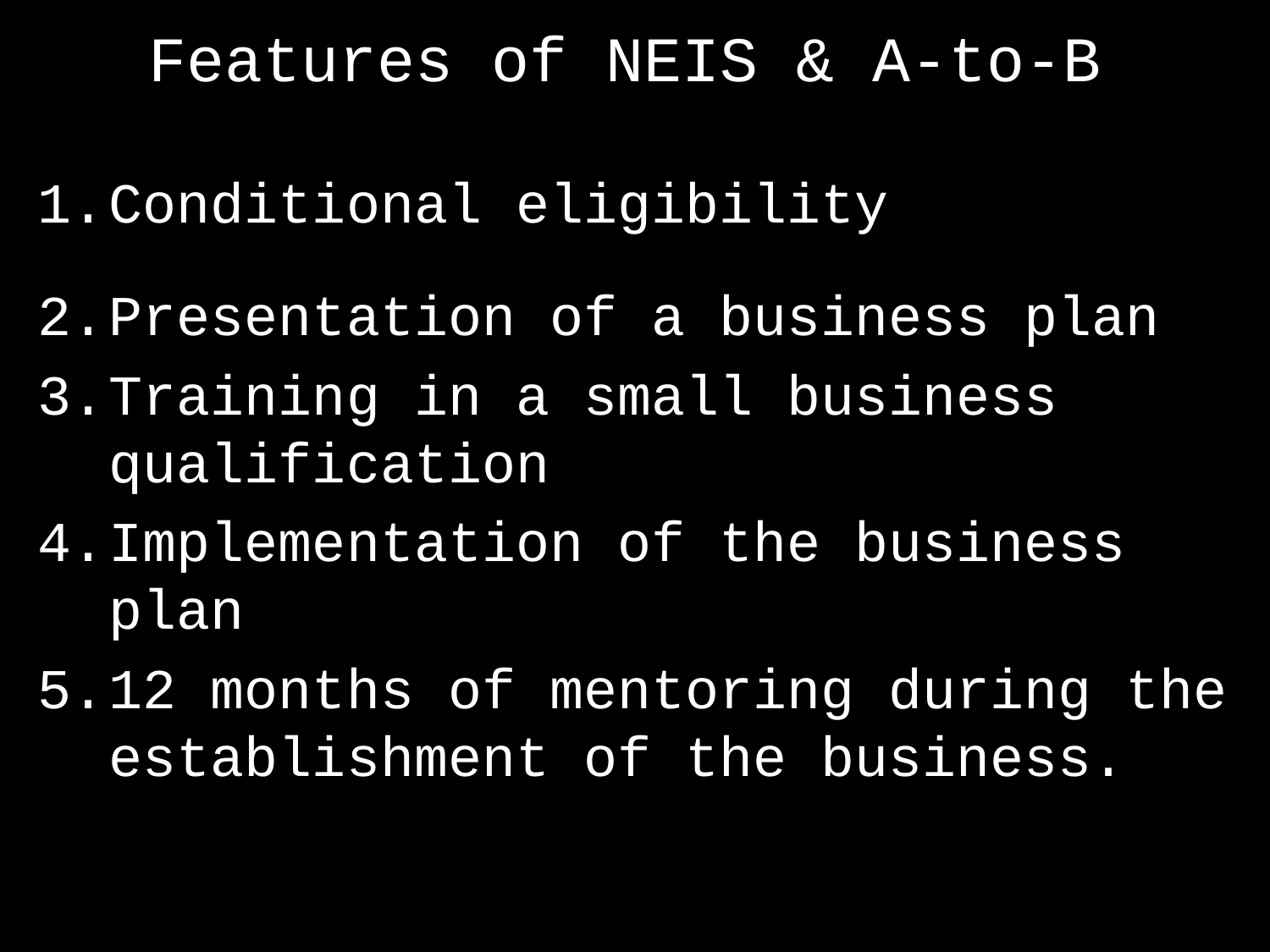

# Features of NEIS & A-to-B
Conditional eligibility
Presentation of a business plan
Training in a small business qualification
Implementation of the business plan
12 months of mentoring during the establishment of the business.